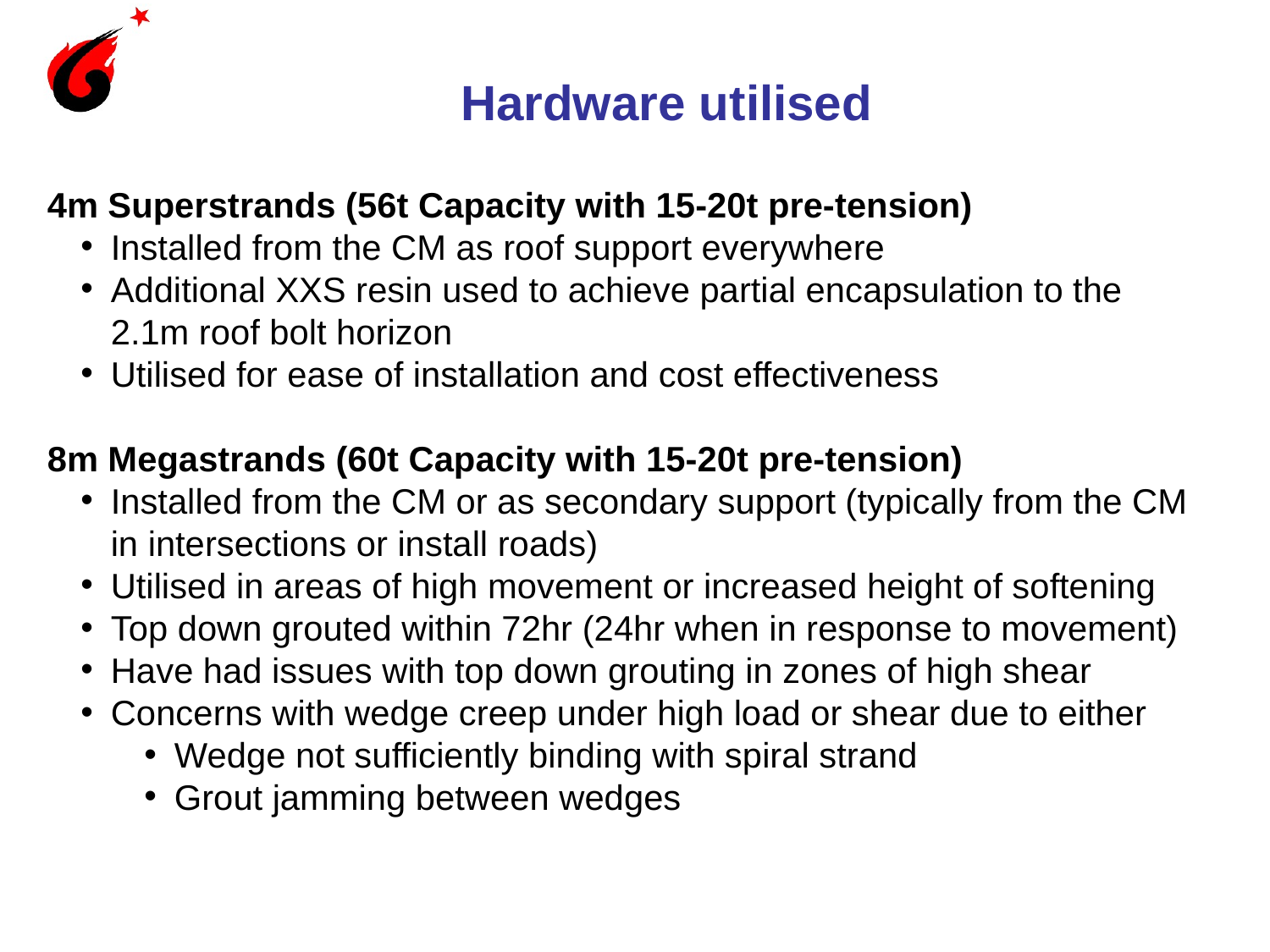

# Hardware utilised
4m Superstrands (56t Capacity with 15-20t pre-tension)
Installed from the CM as roof support everywhere
Additional XXS resin used to achieve partial encapsulation to the 2.1m roof bolt horizon
Utilised for ease of installation and cost effectiveness

8m Megastrands (60t Capacity with 15-20t pre-tension)
Installed from the CM or as secondary support (typically from the CM in intersections or install roads)
Utilised in areas of high movement or increased height of softening
Top down grouted within 72hr (24hr when in response to movement)
Have had issues with top down grouting in zones of high shear
Concerns with wedge creep under high load or shear due to either
Wedge not sufficiently binding with spiral strand
Grout jamming between wedges